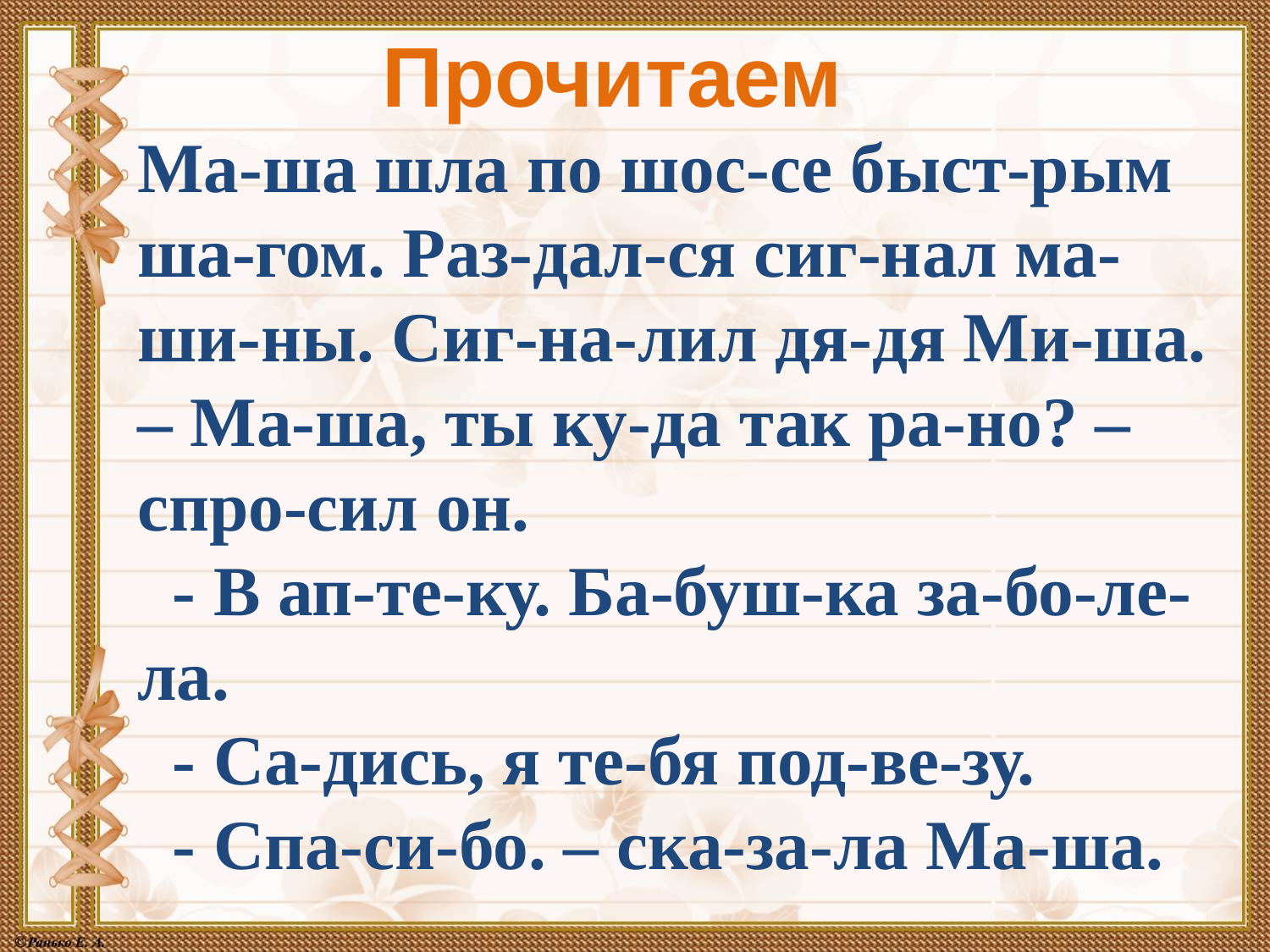

Прочитаем
Ма-ша шла по шос-се быст-рым ша-гом. Раз-дал-ся сиг-нал ма-ши-ны. Сиг-на-лил дя-дя Ми-ша.
– Ма-ша, ты ку-да так ра-но? – спро-сил он.
  - В ап-те-ку. Ба-буш-ка за-бо-ле-ла.
  - Са-дись, я те-бя под-ве-зу.
  - Спа-си-бо. – ска-за-ла Ма-ша.